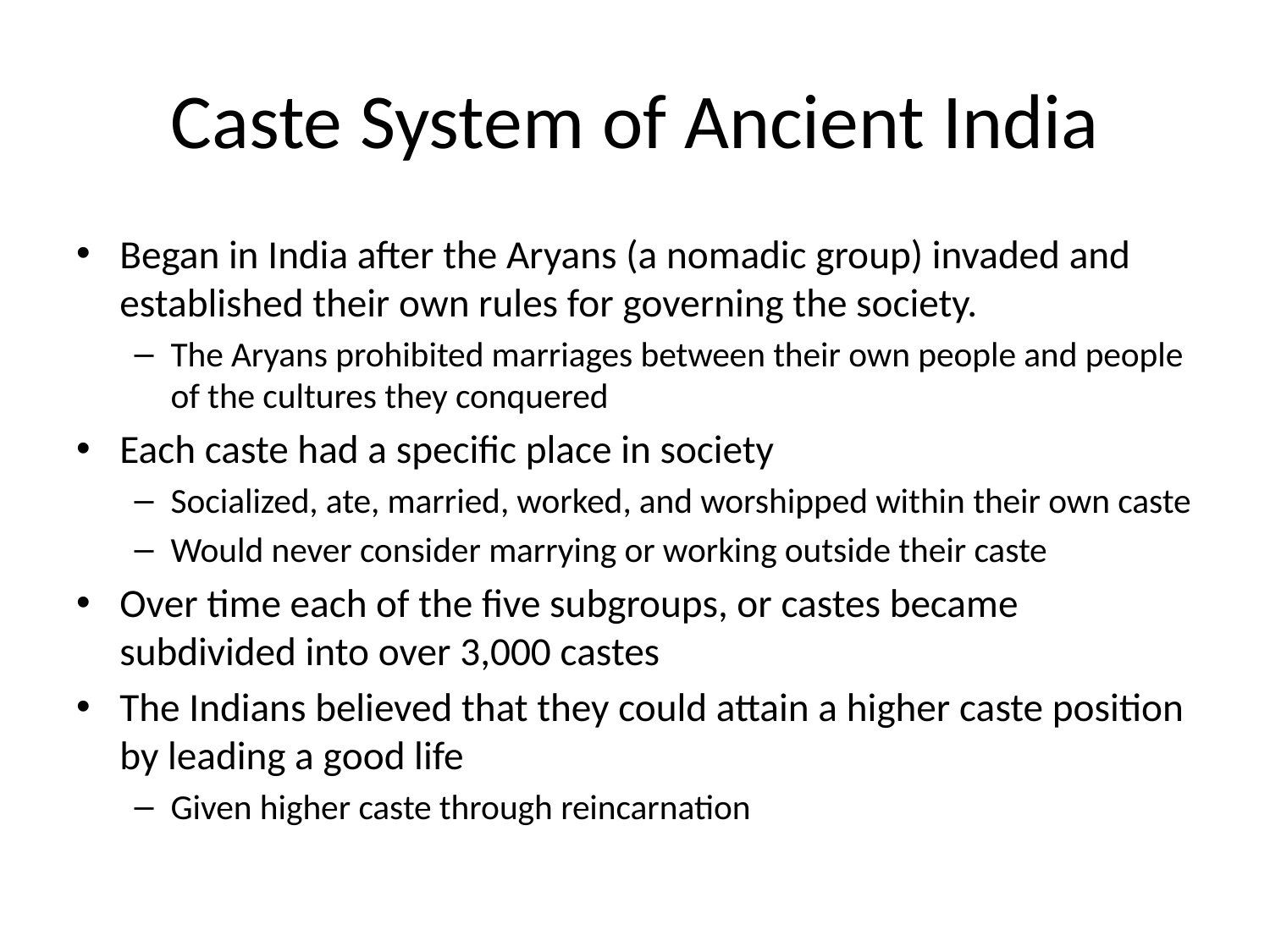

# Caste System of Ancient India
Began in India after the Aryans (a nomadic group) invaded and established their own rules for governing the society.
The Aryans prohibited marriages between their own people and people of the cultures they conquered
Each caste had a specific place in society
Socialized, ate, married, worked, and worshipped within their own caste
Would never consider marrying or working outside their caste
Over time each of the five subgroups, or castes became subdivided into over 3,000 castes
The Indians believed that they could attain a higher caste position by leading a good life
Given higher caste through reincarnation